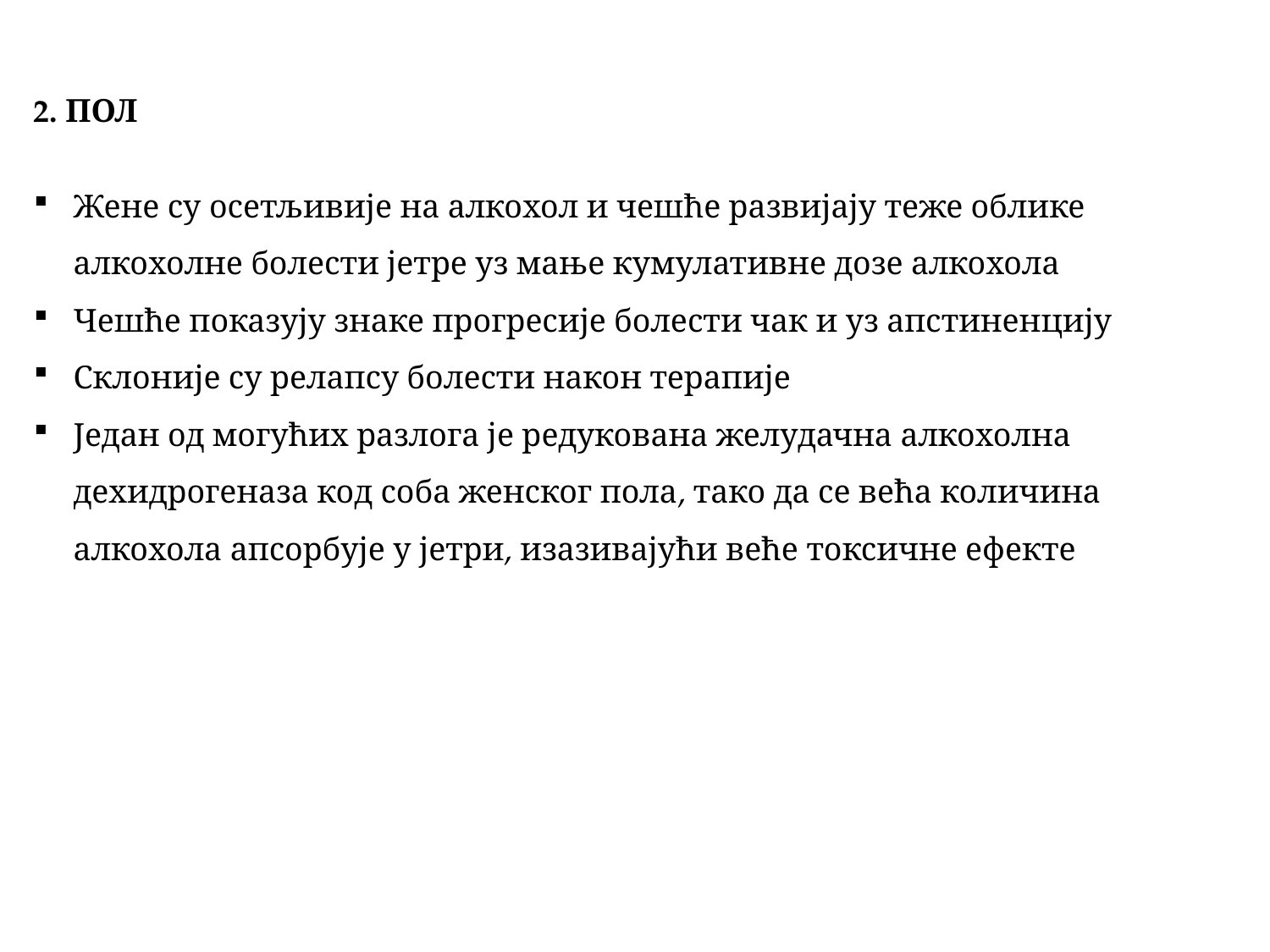

2. ПОЛ

Жене су осетљивије на алкохол и чешће развијају теже облике алкохолне болести јетре уз мање кумулативне дозе алкохола
Чешће показују знаке прогресије болести чак и уз апстиненцију
Склоније су релапсу болести након терапије
Један од могућих разлога је редукована желудачна алкохолна дехидрогеназа код соба женског пола, тако да се већа количина алкохола апсорбује у јетри, изазивајући веће токсичне ефекте